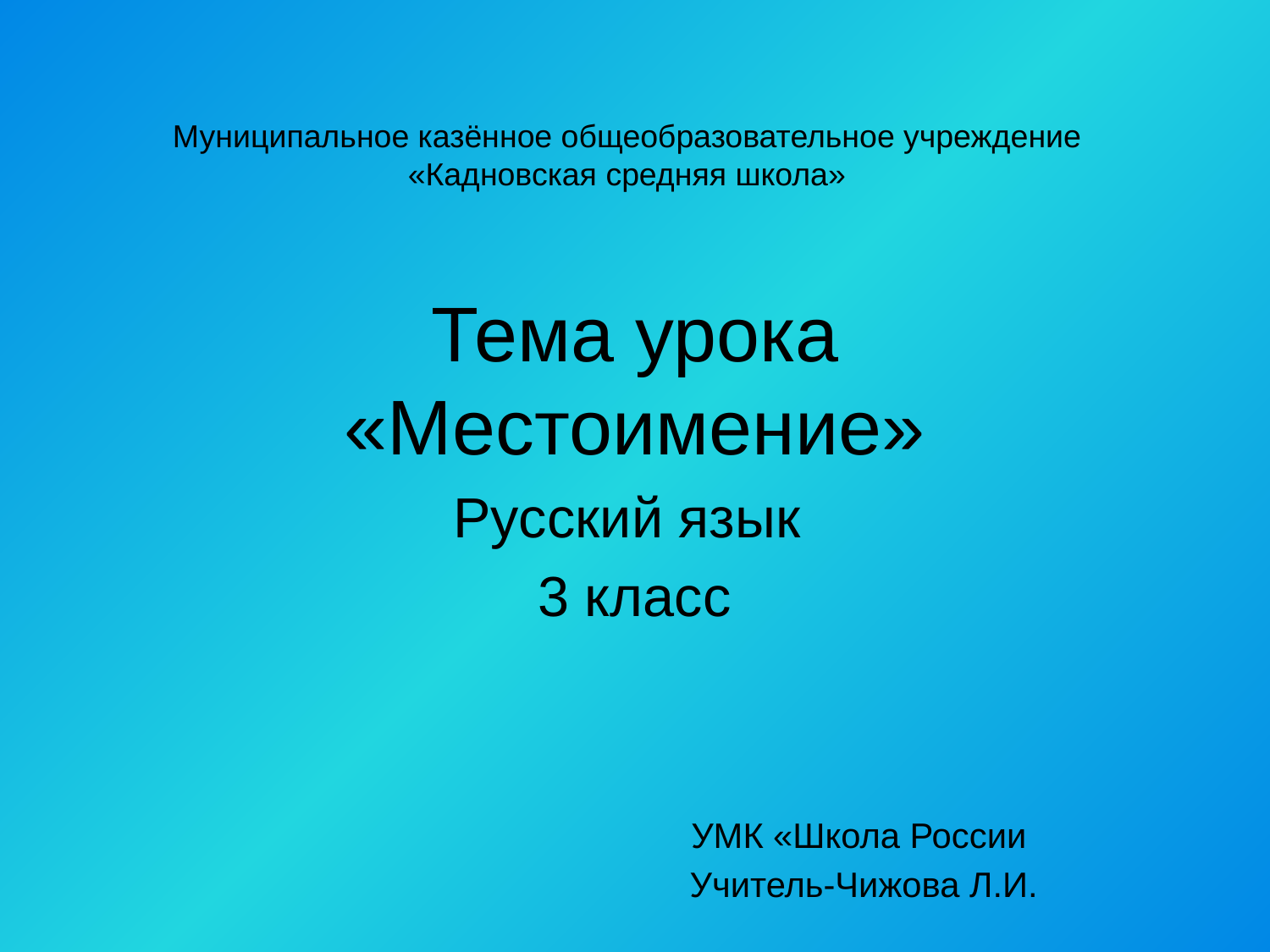

# Муниципальное казённое общеобразовательное учреждение «Кадновская средняя школа»
Тема урока «Местоимение»
Русский язык
3 класс

                                              УМК «Школа России
                                               Учитель-Чижова Л.И.

2016г